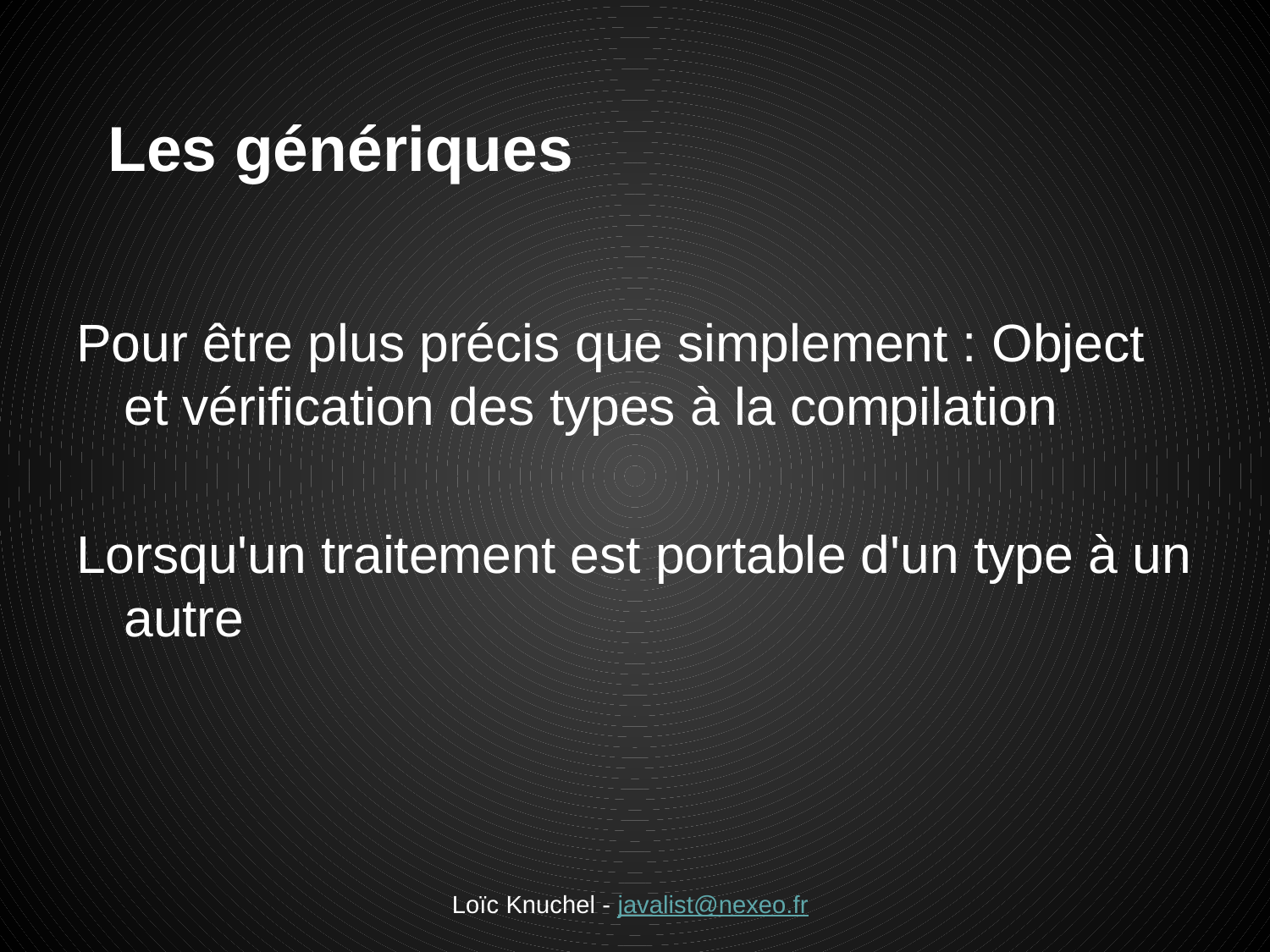

# Les génériques

Pour être plus précis que simplement : Object et vérification des types à la compilation

Lorsqu'un traitement est portable d'un type à un autre
Loïc Knuchel - javalist@nexeo.fr